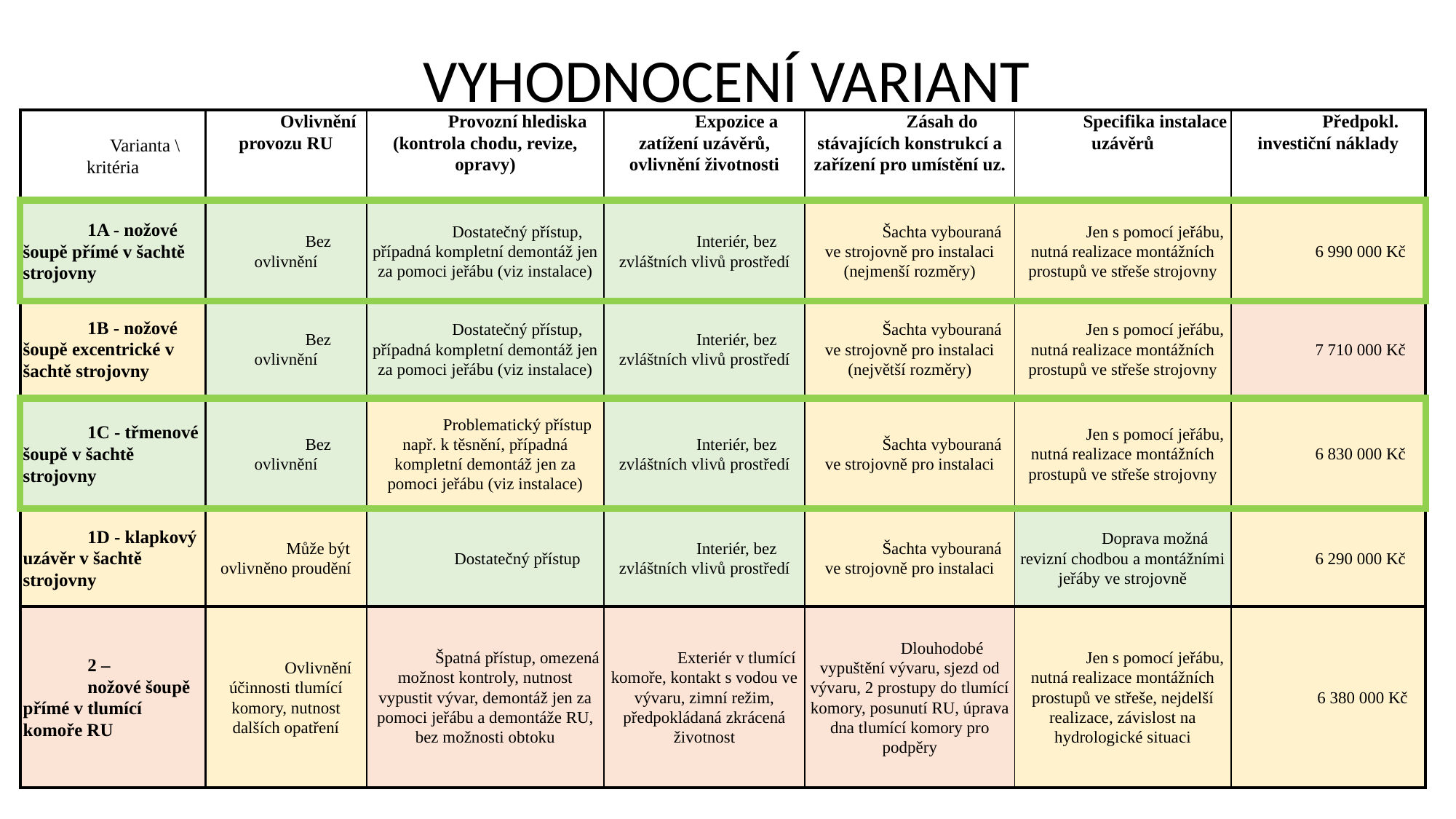

# VYHODNOCENÍ VARIANT
| Varianta \ kritéria | Ovlivnění provozu RU | Provozní hlediska (kontrola chodu, revize, opravy) | Expozice a zatížení uzávěrů, ovlivnění životnosti | Zásah do stávajících konstrukcí a zařízení pro umístění uz. | Specifika instalace uzávěrů | Předpokl. investiční náklady |
| --- | --- | --- | --- | --- | --- | --- |
| 1A - nožové šoupě přímé v šachtě strojovny | Bez ovlivnění | Dostatečný přístup, případná kompletní demontáž jen za pomoci jeřábu (viz instalace) | Interiér, bez zvláštních vlivů prostředí | Šachta vybouraná ve strojovně pro instalaci (nejmenší rozměry) | Jen s pomocí jeřábu, nutná realizace montážních prostupů ve střeše strojovny | 6 990 000 Kč |
| 1B - nožové šoupě excentrické v šachtě strojovny | Bez ovlivnění | Dostatečný přístup, případná kompletní demontáž jen za pomoci jeřábu (viz instalace) | Interiér, bez zvláštních vlivů prostředí | Šachta vybouraná ve strojovně pro instalaci (největší rozměry) | Jen s pomocí jeřábu, nutná realizace montážních prostupů ve střeše strojovny | 7 710 000 Kč |
| 1C - třmenové šoupě v šachtě strojovny | Bez ovlivnění | Problematický přístup např. k těsnění, případná kompletní demontáž jen za pomoci jeřábu (viz instalace) | Interiér, bez zvláštních vlivů prostředí | Šachta vybouraná ve strojovně pro instalaci | Jen s pomocí jeřábu, nutná realizace montážních prostupů ve střeše strojovny | 6 830 000 Kč |
| 1D - klapkový uzávěr v šachtě strojovny | Může být ovlivněno proudění | Dostatečný přístup | Interiér, bez zvláštních vlivů prostředí | Šachta vybouraná ve strojovně pro instalaci | Doprava možná revizní chodbou a montážními jeřáby ve strojovně | 6 290 000 Kč |
| 2 – nožové šoupě přímé v tlumící komoře RU | Ovlivnění účinnosti tlumící komory, nutnost dalších opatření | Špatná přístup, omezená možnost kontroly, nutnost vypustit vývar, demontáž jen za pomoci jeřábu a demontáže RU, bez možnosti obtoku | Exteriér v tlumící komoře, kontakt s vodou ve vývaru, zimní režim, předpokládaná zkrácená životnost | Dlouhodobé vypuštění vývaru, sjezd od vývaru, 2 prostupy do tlumící komory, posunutí RU, úprava dna tlumící komory pro podpěry | Jen s pomocí jeřábu, nutná realizace montážních prostupů ve střeše, nejdelší realizace, závislost na hydrologické situaci | 6 380 000 Kč |